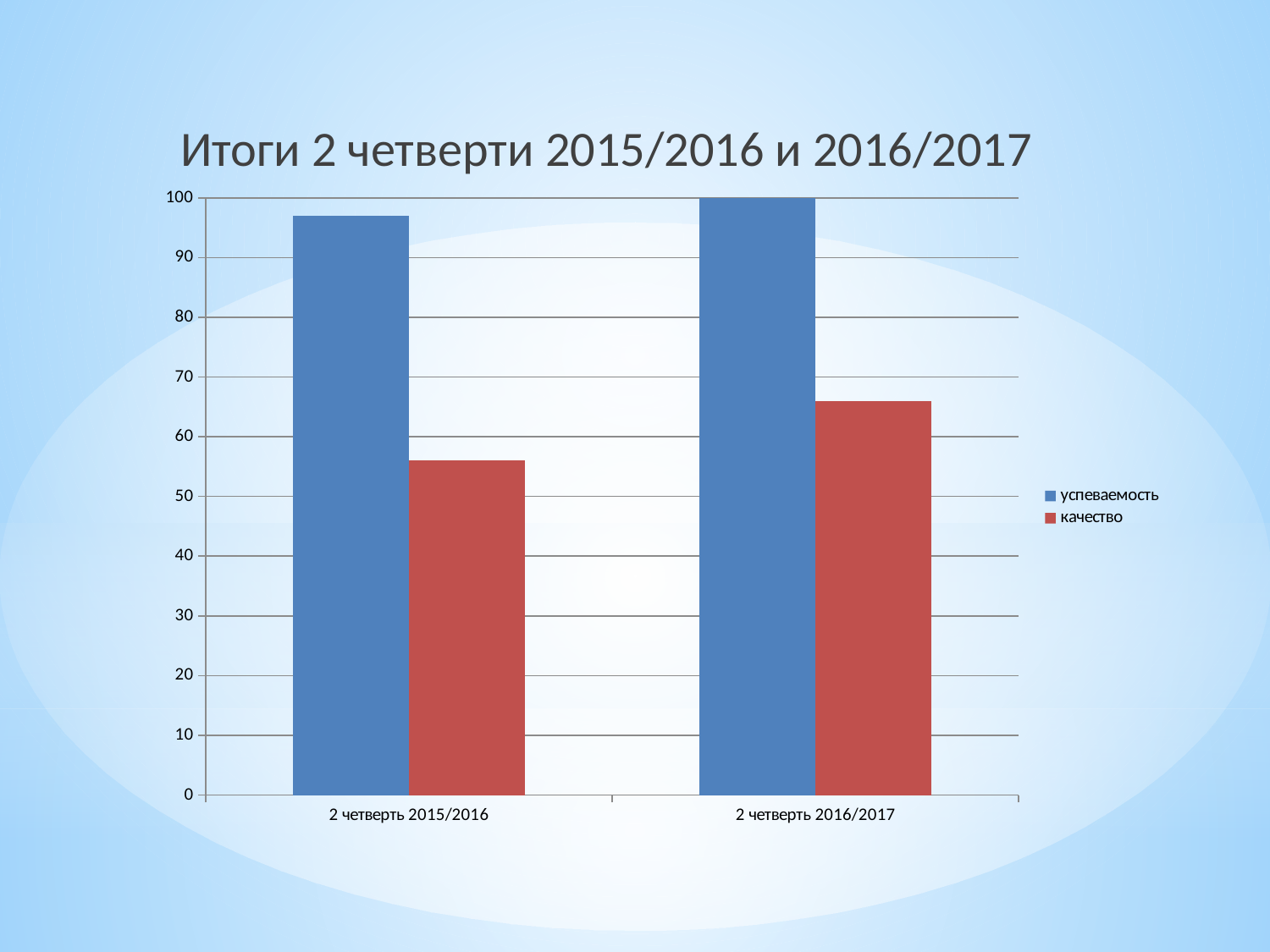

Итоги 2 четверти 2015/2016 и 2016/2017

### Chart

| Category | успеваемость | качество |
|---|---|---|
| 2 четверть 2015/2016 | 97.0 | 56.0 |
| 2 четверть 2016/2017 | 100.0 | 66.0 |
#